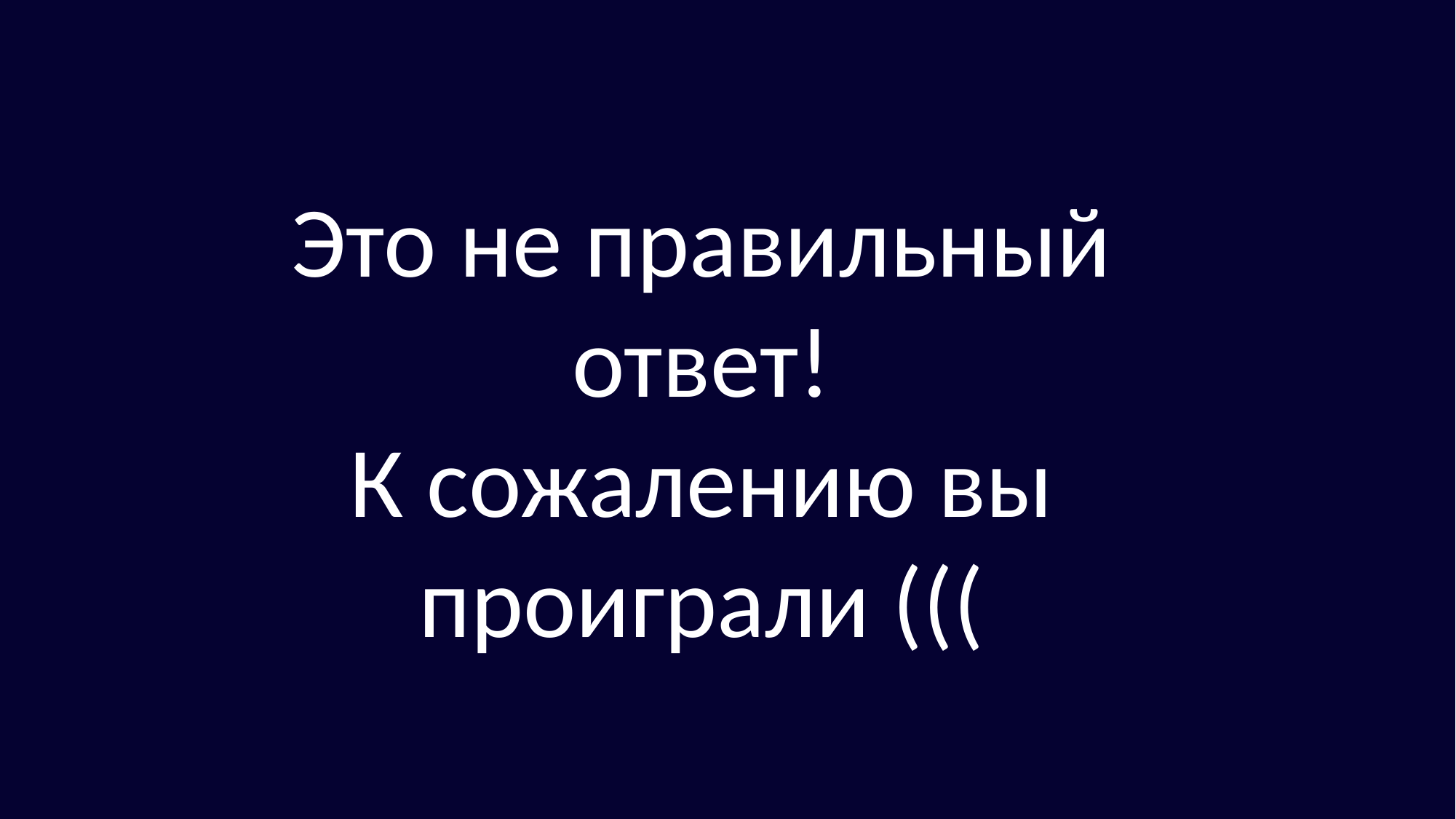

Это не правильный ответ!
К сожалению вы проиграли (((